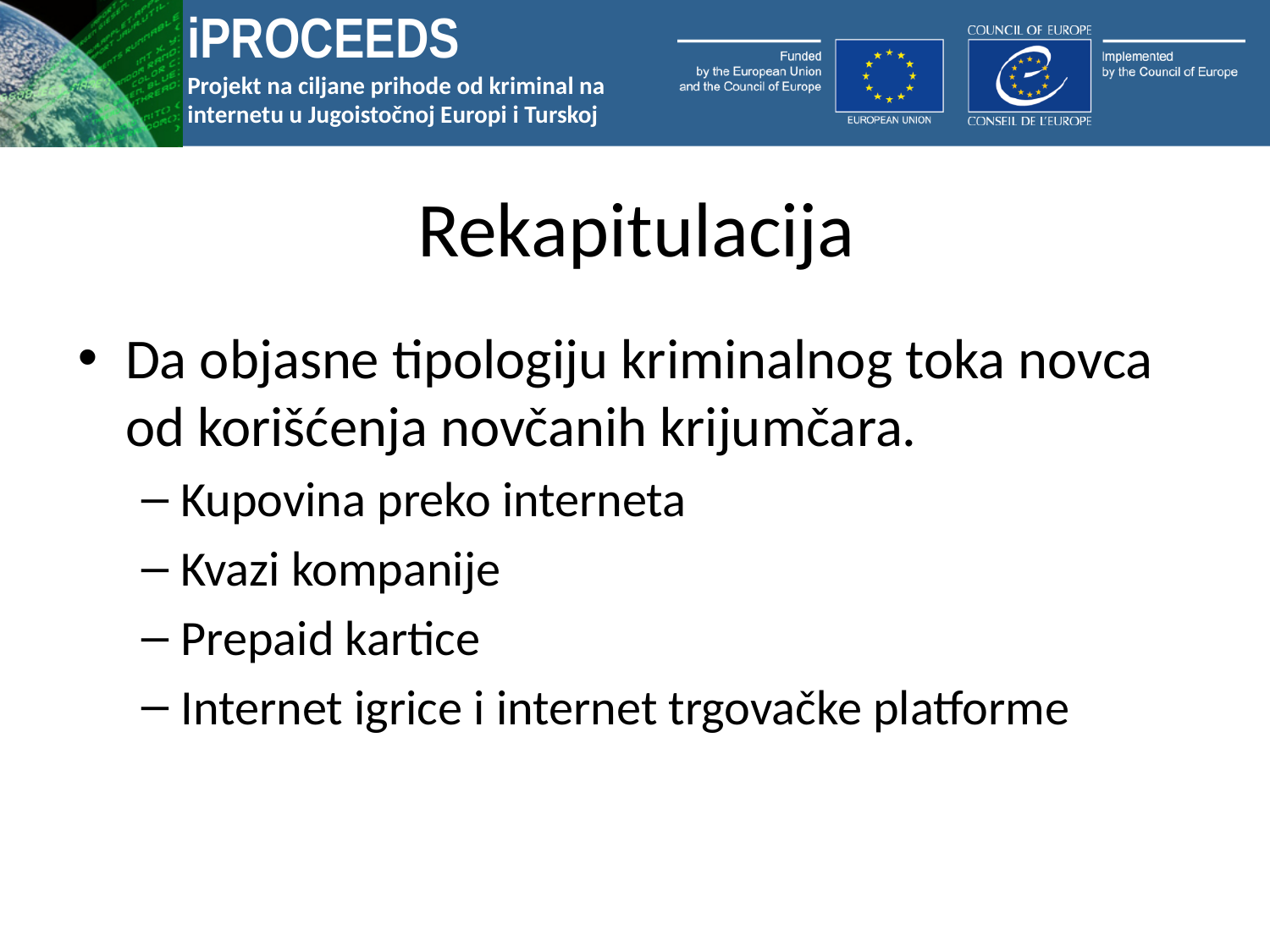

# Rekapitulacija
Da objasne tipologiju kriminalnog toka novca od korišćenja novčanih krijumčara.
Kupovina preko interneta
Kvazi kompanije
Prepaid kartice
Internet igrice i internet trgovačke platforme